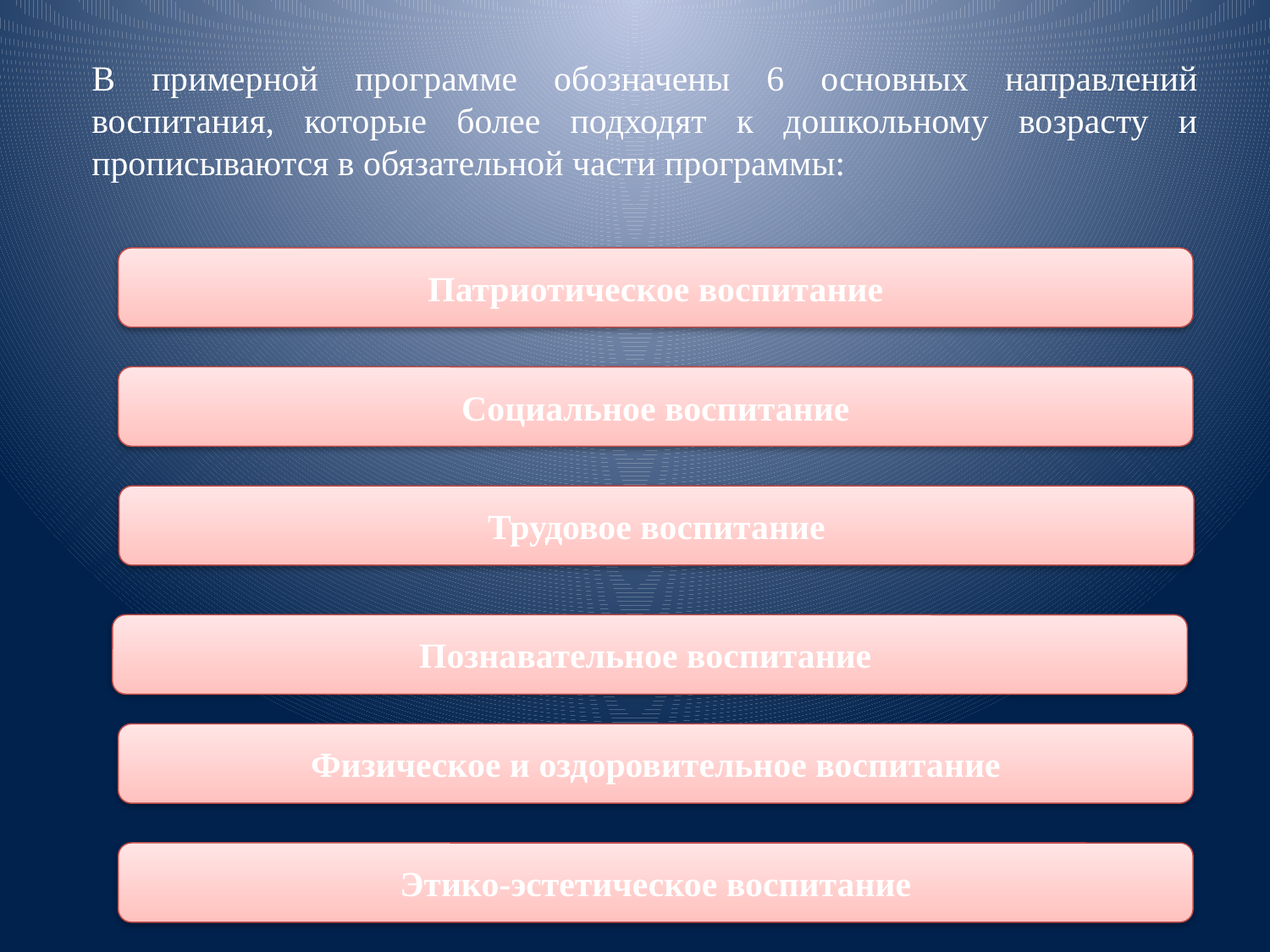

В примерной программе обозначены 6 основных направлений воспитания, которые более подходят к дошкольному возрасту и прописываются в обязательной части программы:

Патриотическое воспитание
Социальное воспитание
Трудовое воспитание
Познавательное воспитание
 Физическое и оздоровительное воспитание
Этико-эстетическое воспитание